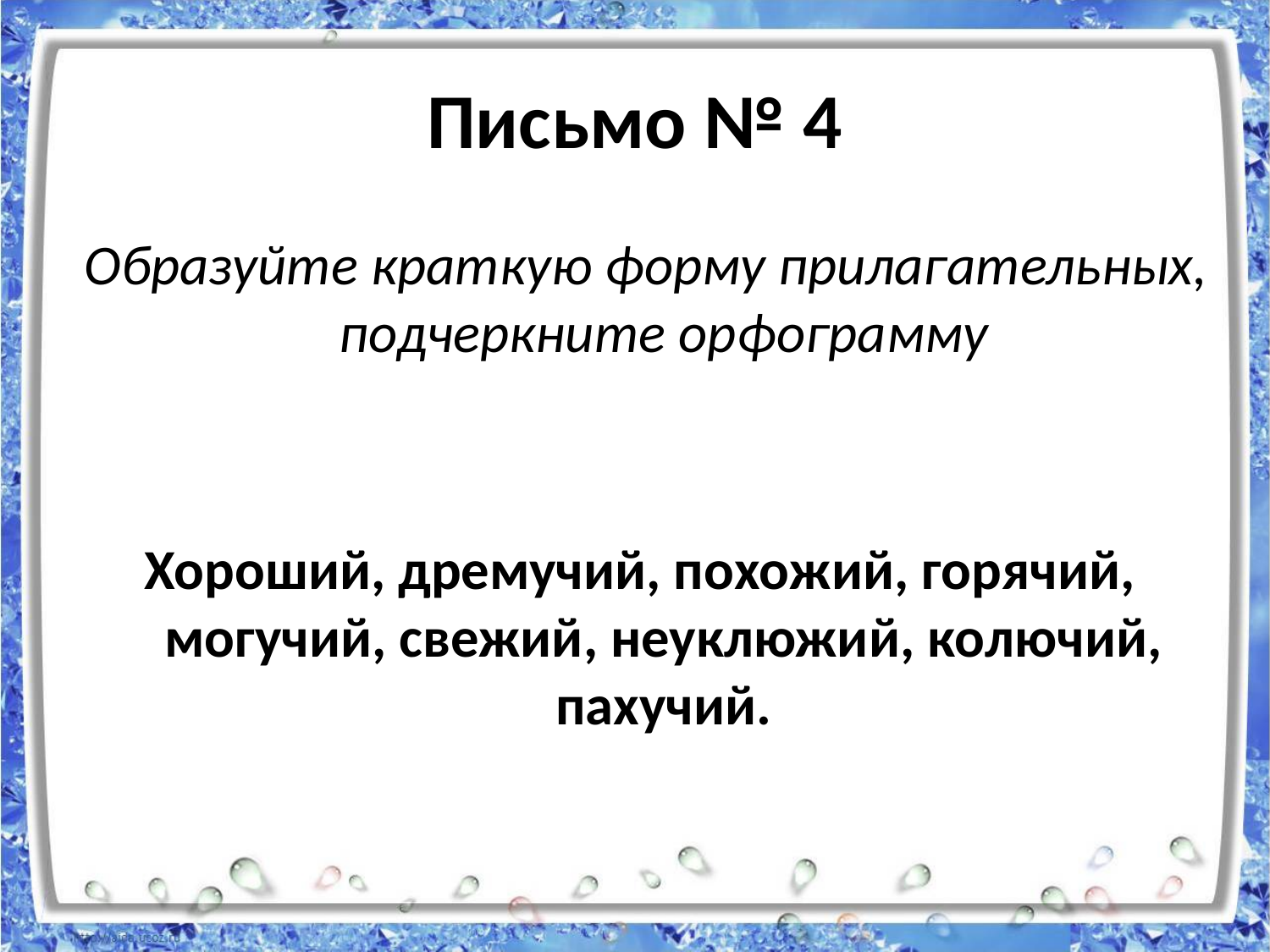

# Письмо № 4
 Образуйте краткую форму прилагательных, подчеркните орфограмму

Хороший, дремучий, похожий, горячий, могучий, свежий, неуклюжий, колючий, пахучий.